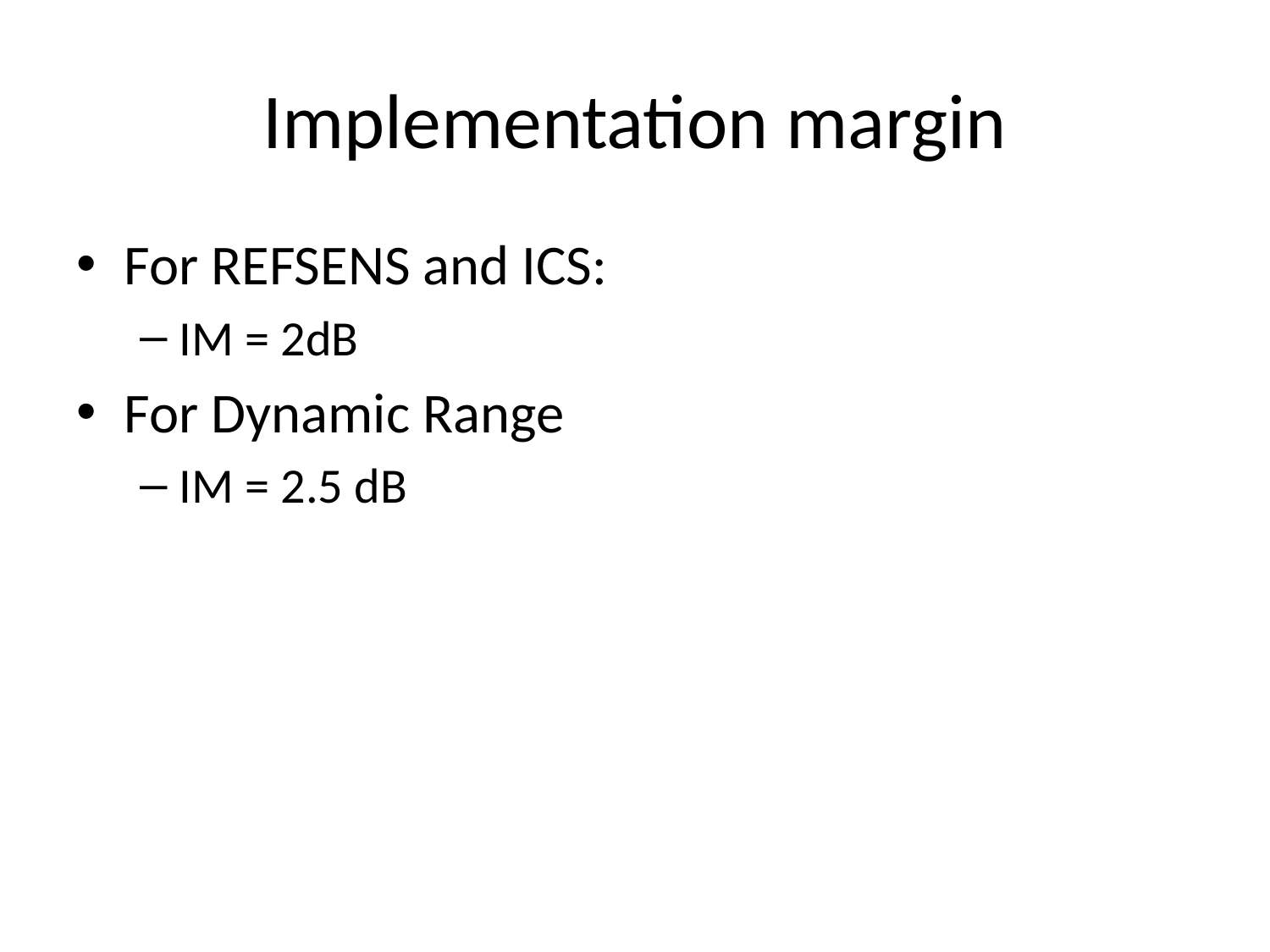

# Implementation margin
For REFSENS and ICS:
IM = 2dB
For Dynamic Range
IM = 2.5 dB